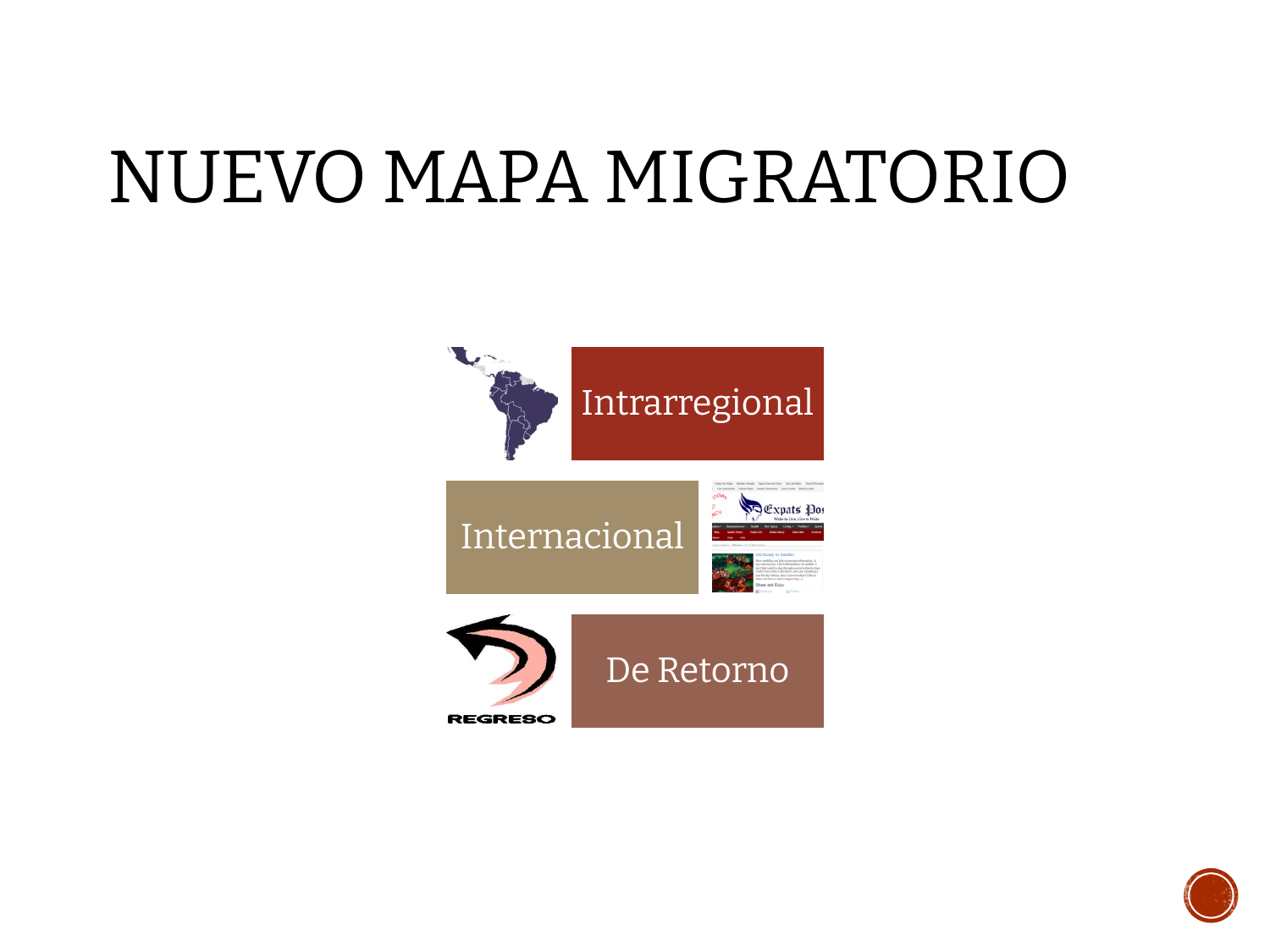

# Nuevo mapa migratorio
Intrarregional
Internacional
De Retorno